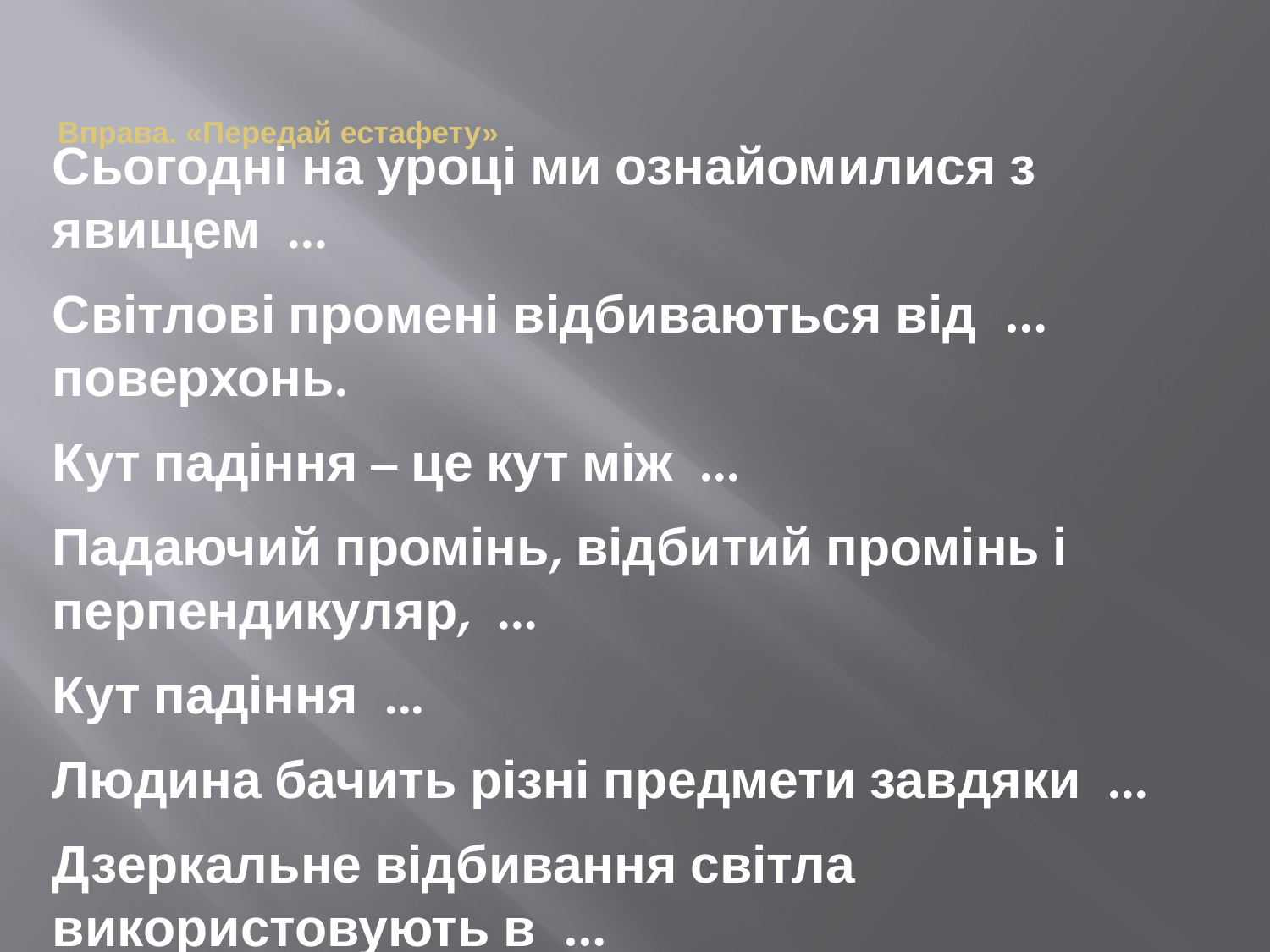

# Вправа. «Передай естафету»
Сьогодні на уроці ми ознайомилися з явищем  ...
Світлові промені відбиваються від  …  поверхонь.
Кут падіння – це кут між  ...
Падаючий промінь, відбитий промінь і перпендикуляр,  ...
Кут падіння  ...
Людина бачить різні предмети завдяки  ...
Дзеркальне відбивання світла використовують в  …